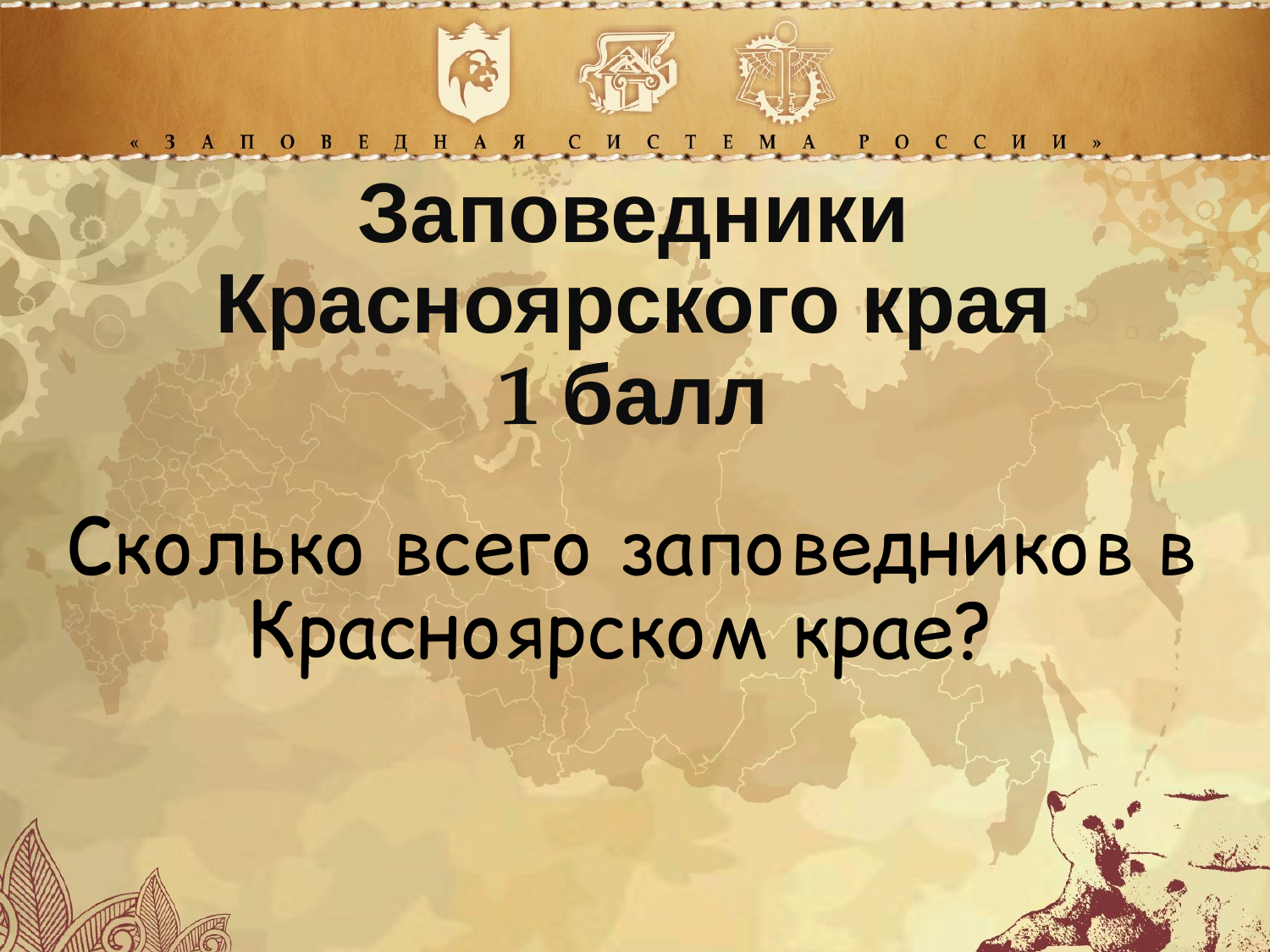

Заповедники Красноярского края
1 балл
Сколько всего заповедников в Красноярском крае?